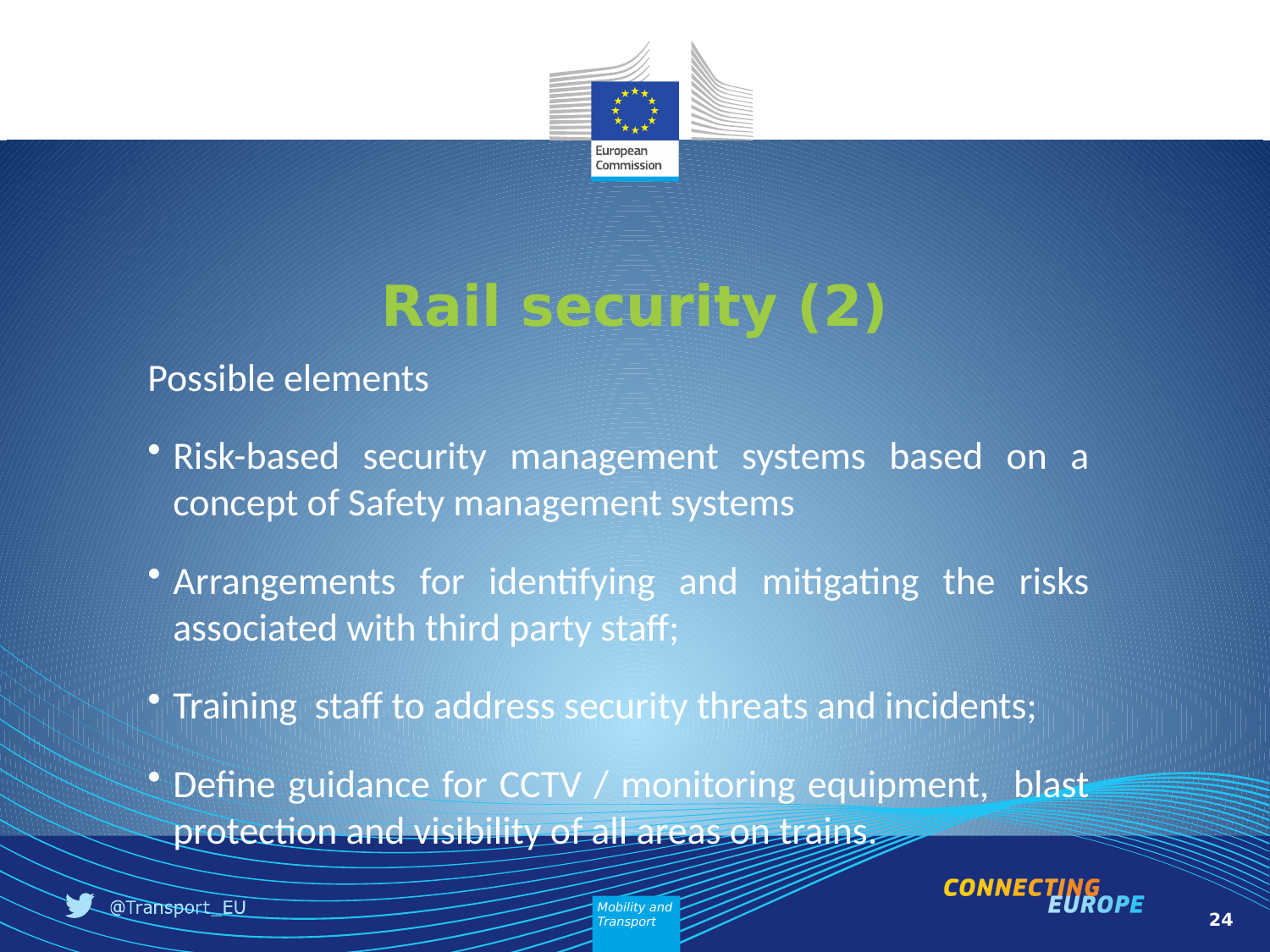

# Rail security (2)
Possible elements
Risk-based security management systems based on a concept of Safety management systems
Arrangements for identifying and mitigating the risks associated with third party staff;
Training  staff to address security threats and incidents;
Define guidance for CCTV / monitoring equipment,  blast protection and visibility of all areas on trains.
24